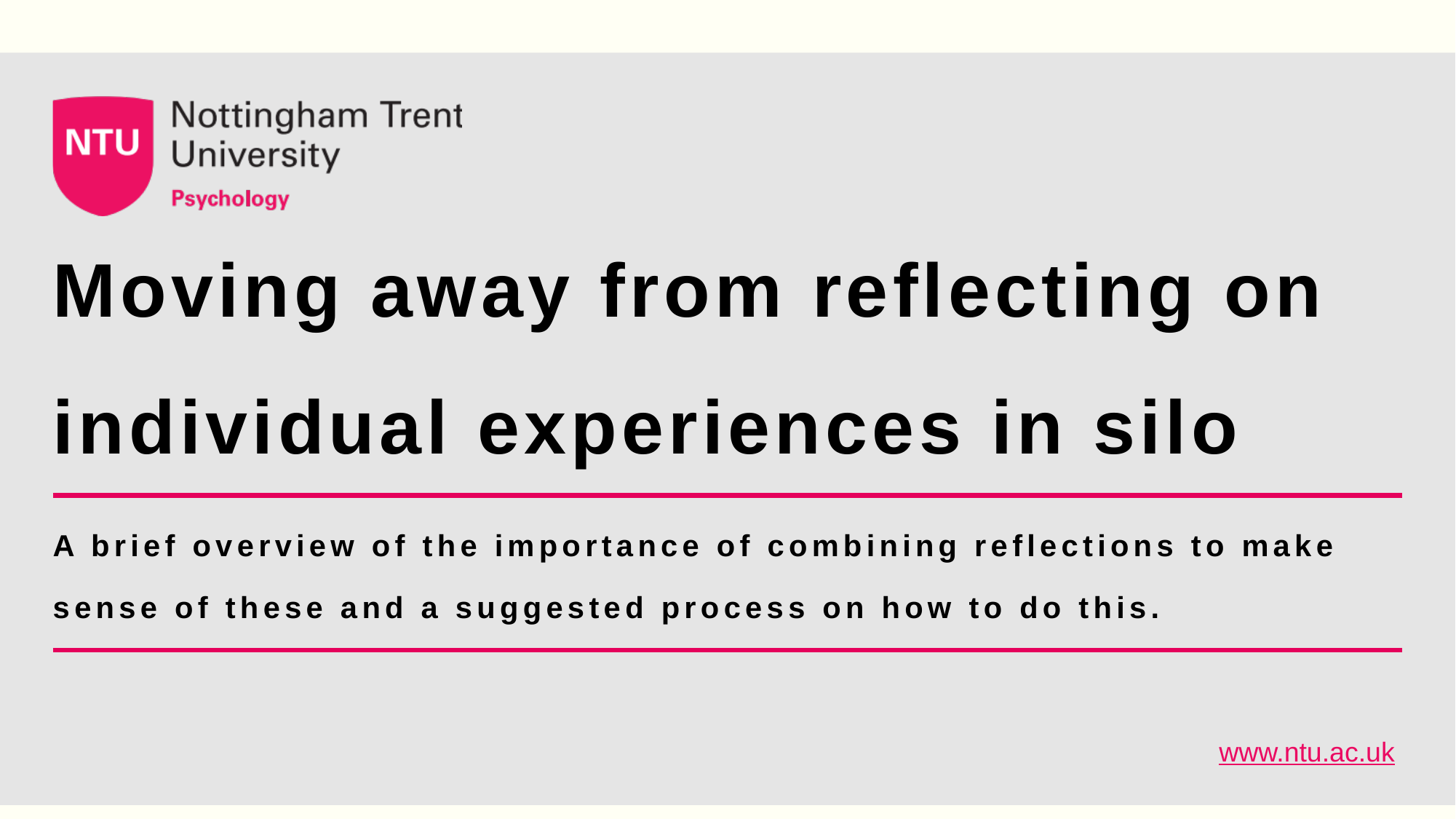

# Moving away from reflecting on individual experiences in silo
A brief overview of the importance of combining reflections to make sense of these and a suggested process on how to do this.
www.ntu.ac.uk